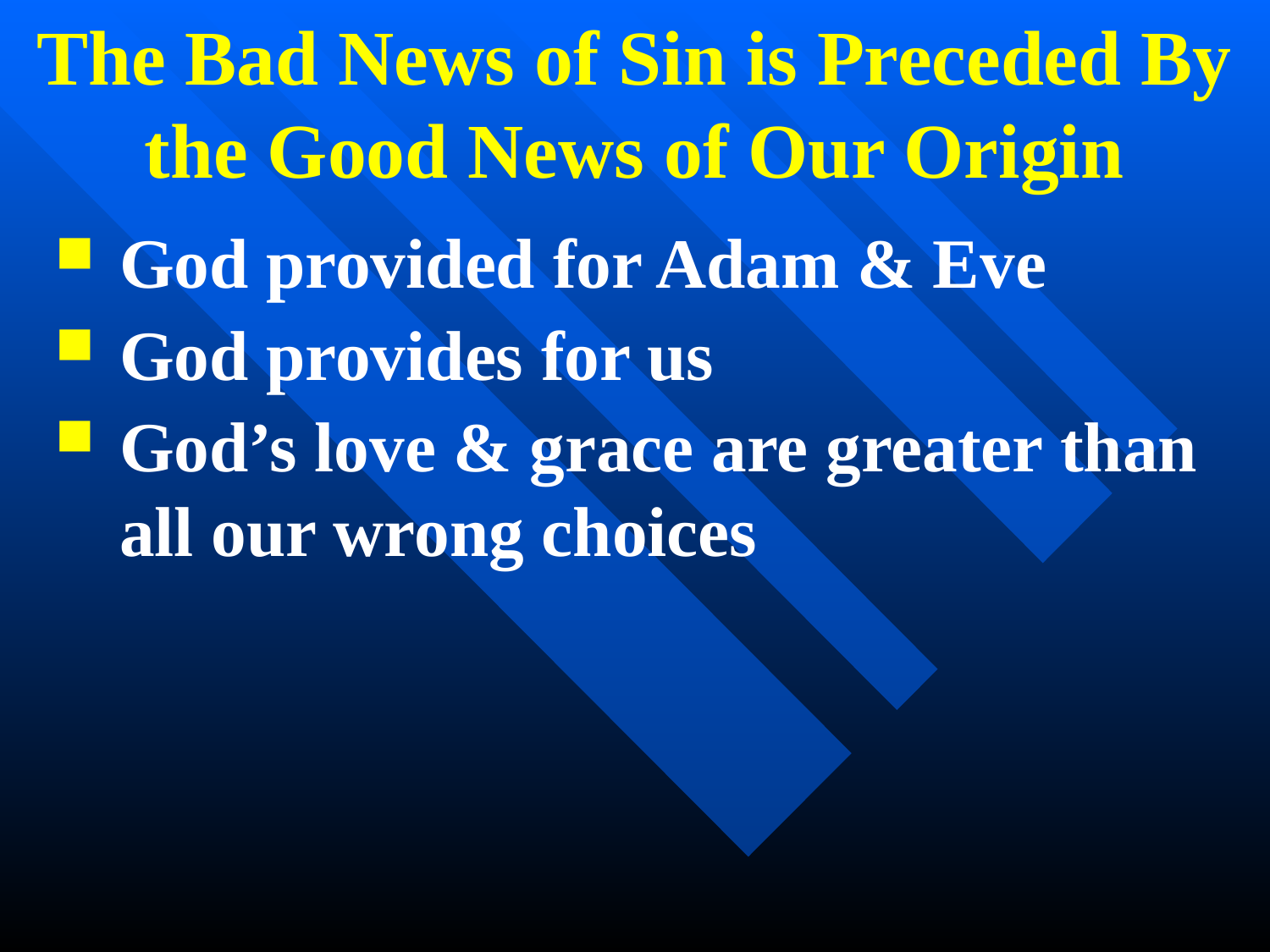

# The Bad News of Sin is Preceded By the Good News of Our Origin
God provided for Adam & Eve
God provides for us
God’s love & grace are greater than all our wrong choices